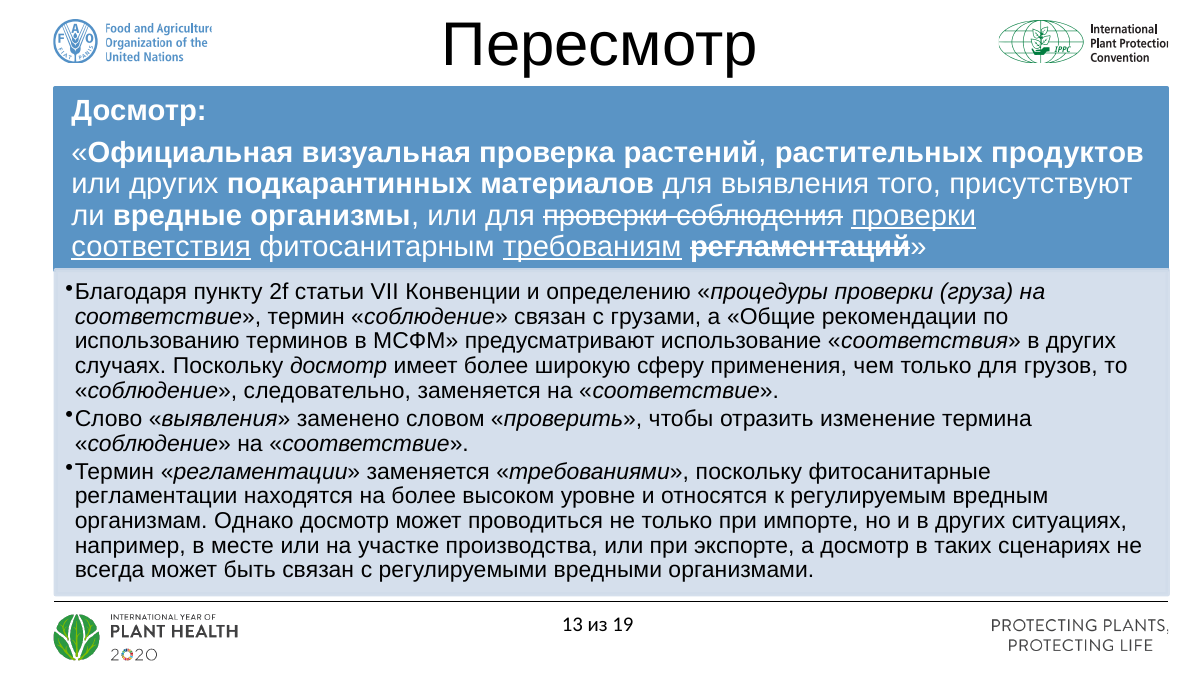

Пересмотр
Досмотр:
«Официальная визуальная проверка растений, растительных продуктов или других подкарантинных материалов для выявления того, присутствуют ли вредные организмы, или для проверки соблюдения проверки соответствия фитосанитарным требованиям регламентаций»
Благодаря пункту 2f статьи VII Конвенции и определению «процедуры проверки (груза) на соответствие», термин «соблюдение» связан с грузами, а «Общие рекомендации по использованию терминов в МСФМ» предусматривают использование «соответствия» в других случаях. Поскольку досмотр имеет более широкую сферу применения, чем только для грузов, то «соблюдение», следовательно, заменяется на «соответствие».
Слово «выявления» заменено словом «проверить», чтобы отразить изменение термина «соблюдение» на «соответствие».
Термин «регламентации» заменяется «требованиями», поскольку фитосанитарные регламентации находятся на более высоком уровне и относятся к регулируемым вредным организмам. Однако досмотр может проводиться не только при импорте, но и в других ситуациях, например, в месте или на участке производства, или при экспорте, а досмотр в таких сценариях не всегда может быть связан с регулируемыми вредными организмами.
13 из 19